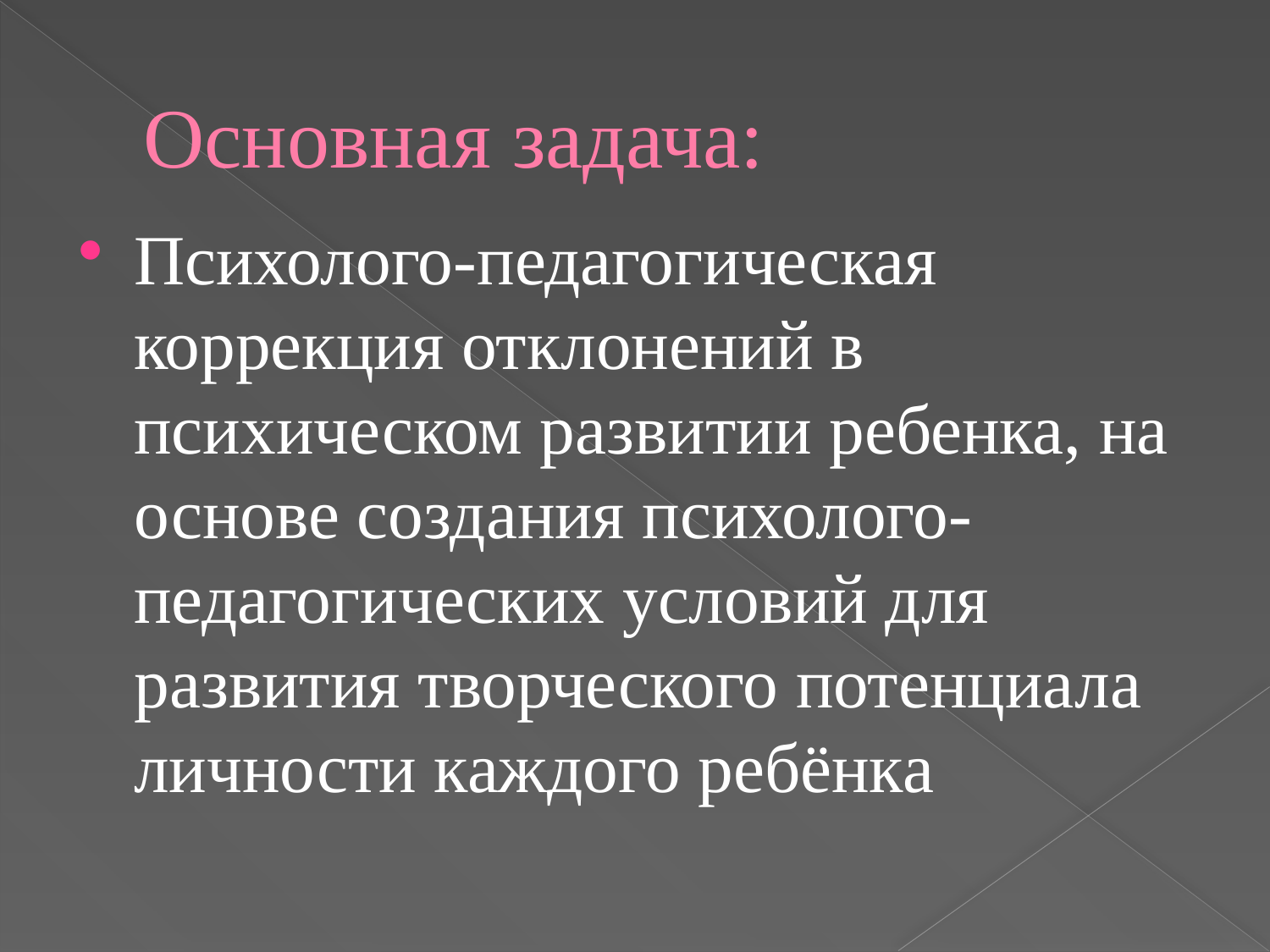

# Основная задача:
Психолого-педагогическая коррекция отклонений в психическом развитии ребенка, на основе создания психолого-педагогических условий для развития творческого потенциала личности каждого ребёнка